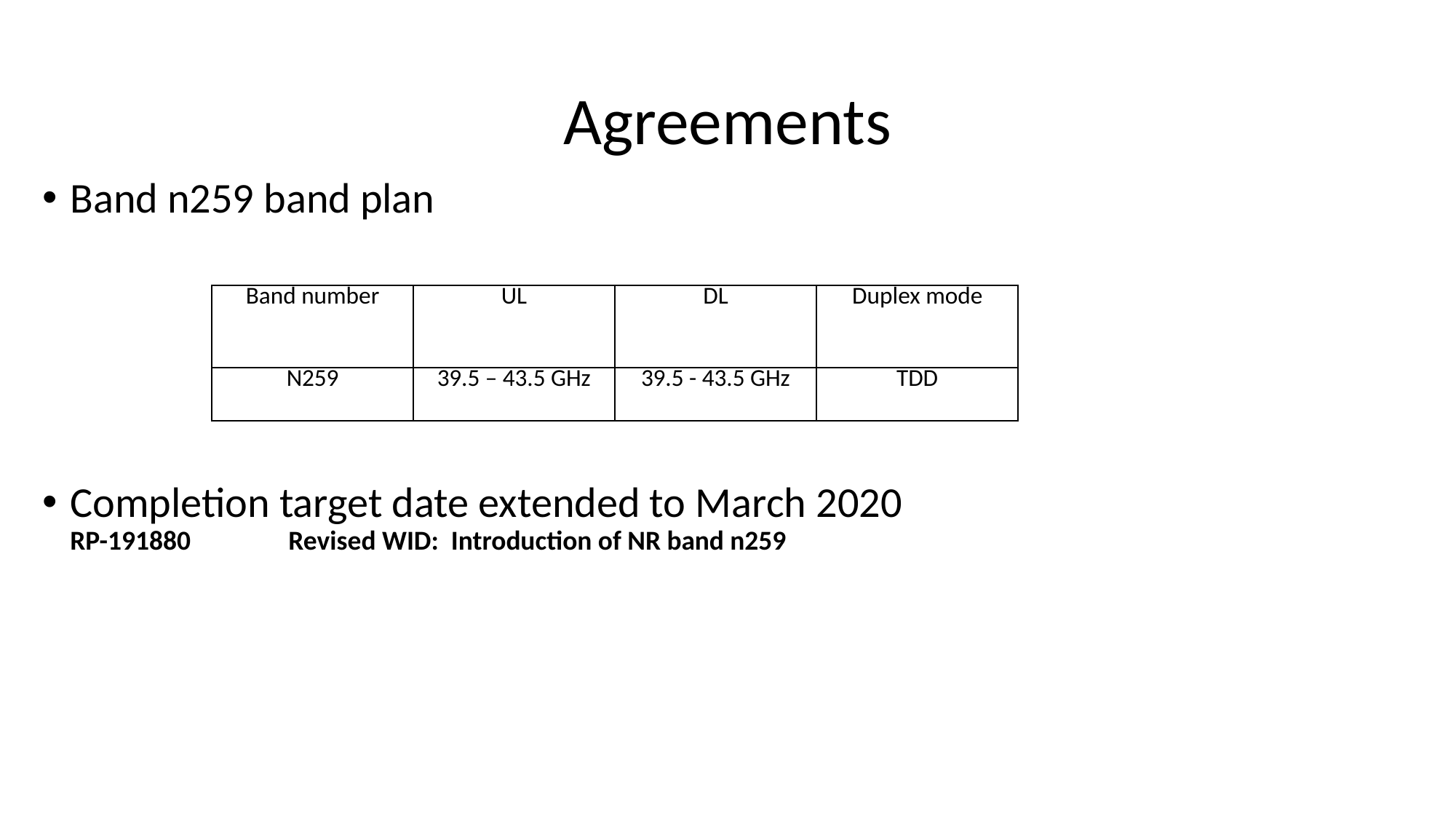

# Agreements
Band n259 band plan

Completion target date extended to March 2020
RP-191880	Revised WID:  Introduction of NR band n259

| Band number | UL | DL | Duplex mode |
| --- | --- | --- | --- |
| N259 | 39.5 – 43.5 GHz | 39.5 - 43.5 GHz | TDD |